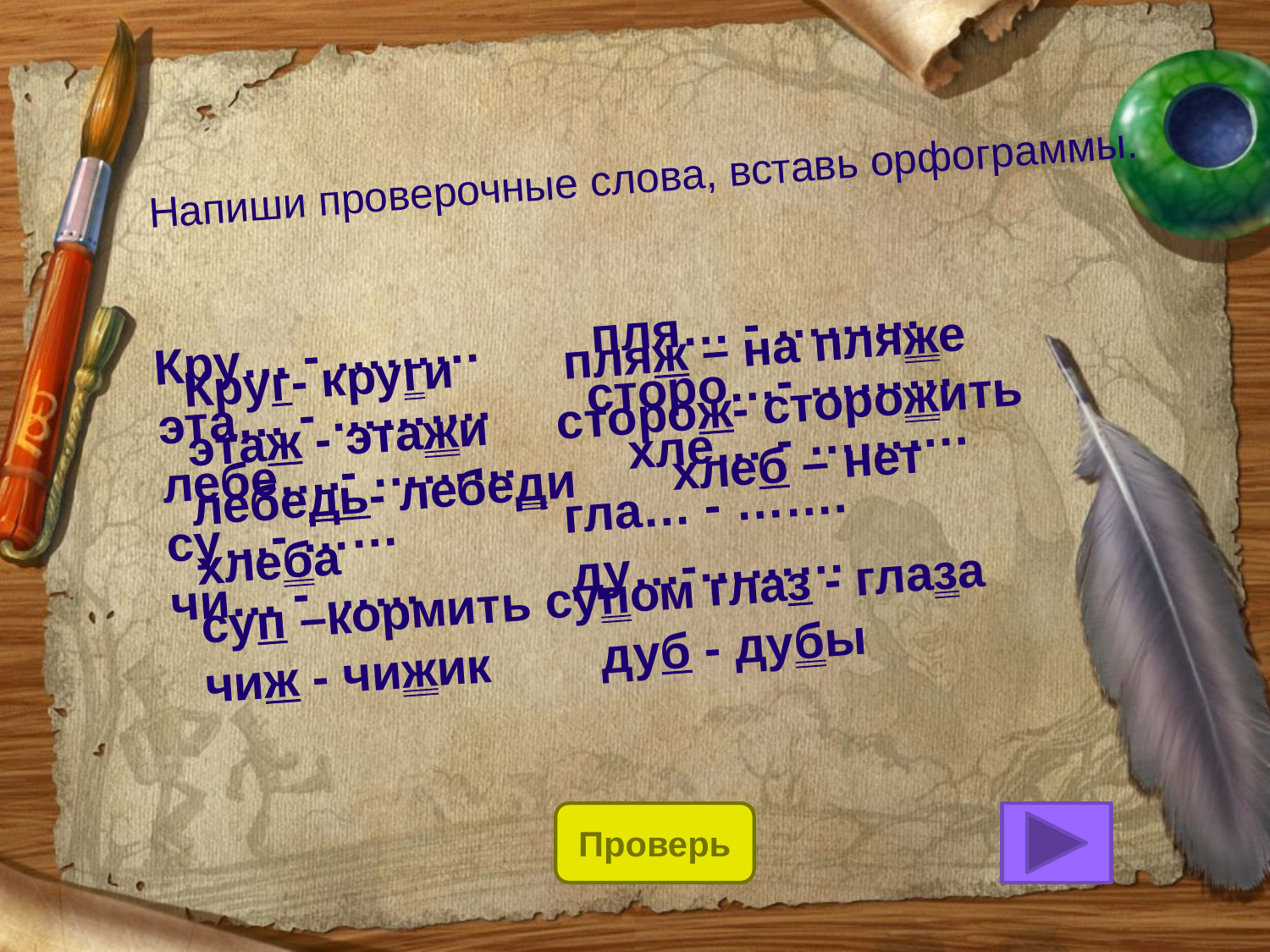

# Напиши проверочные слова, вставь орфограммы.
Кру… - ………        пля… - ………
эта… - ……….       сторо…- ………
лебе….- ………        хле… - ……….
су…- ……            гла… - …….
чи… - ……           ду…-………
Круг- круги        пляж – на пляже
этаж - этажи     сторож- сторожить
лебедь- лебеди       хлеб – нет хлеба
суп –кормить супом глаз - глаза
чиж - чижик        дуб - дубы
Проверь